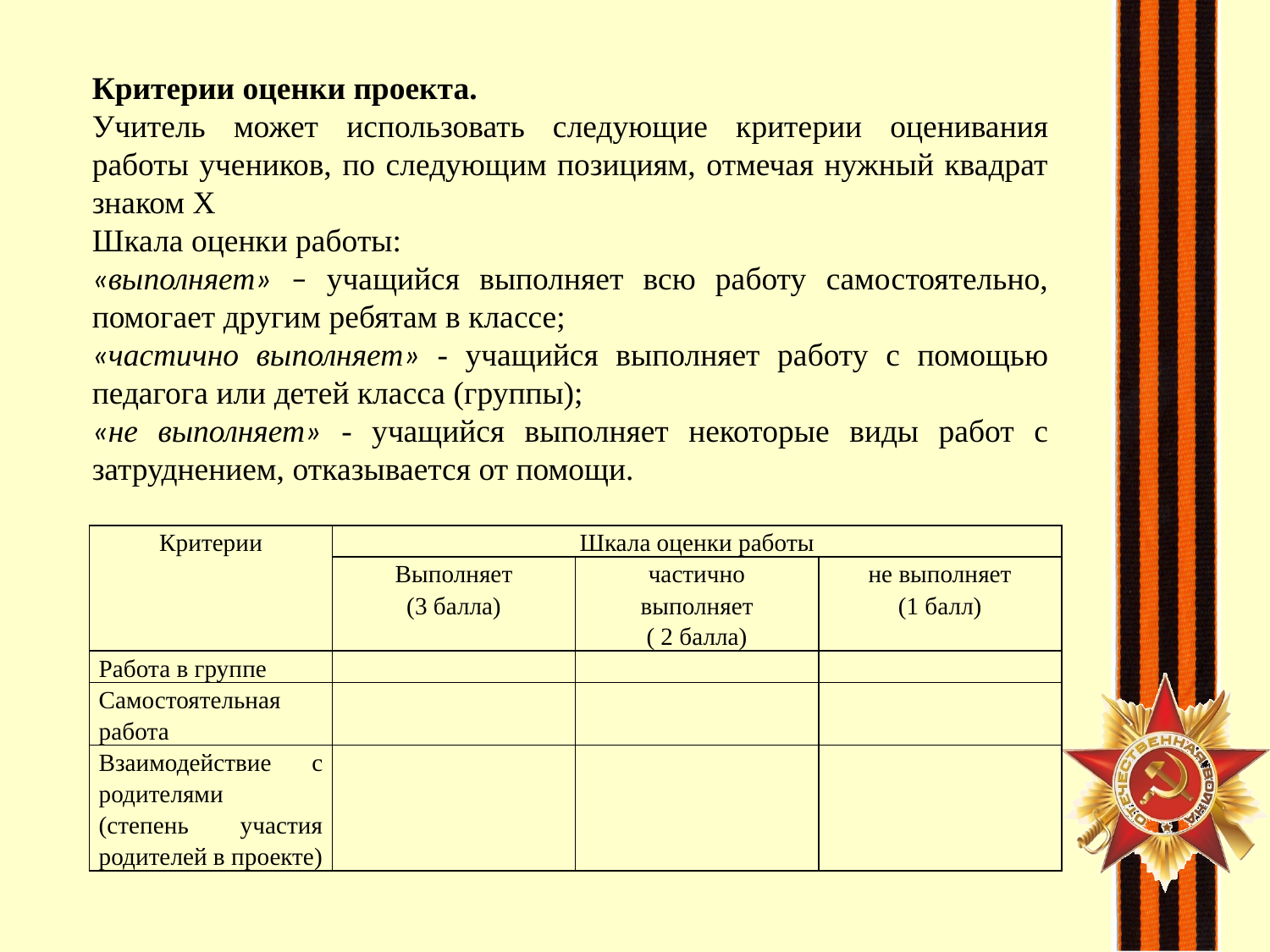

Критерии оценки проекта.
Учитель может использовать следующие критерии оценивания работы учеников, по следующим позициям, отмечая нужный квадрат знаком X
Шкала оценки работы:
«выполняет» – учащийся выполняет всю работу самостоятельно, помогает другим ребятам в классе;
«частично выполняет» - учащийся выполняет работу с помощью педагога или детей класса (группы);
«не выполняет» - учащийся выполняет некоторые виды работ с затруднением, отказывается от помощи.
| Критерии | Шкала оценки работы |  |  |
| --- | --- | --- | --- |
|  | Выполняет (3 балла) | частично выполняет ( 2 балла) | не выполняет (1 балл) |
| Работа в группе |  |  |  |
| Самостоятельная работа |  |  |  |
| Взаимодействие с родителями (степень участия родителей в проекте) |  |  |  |